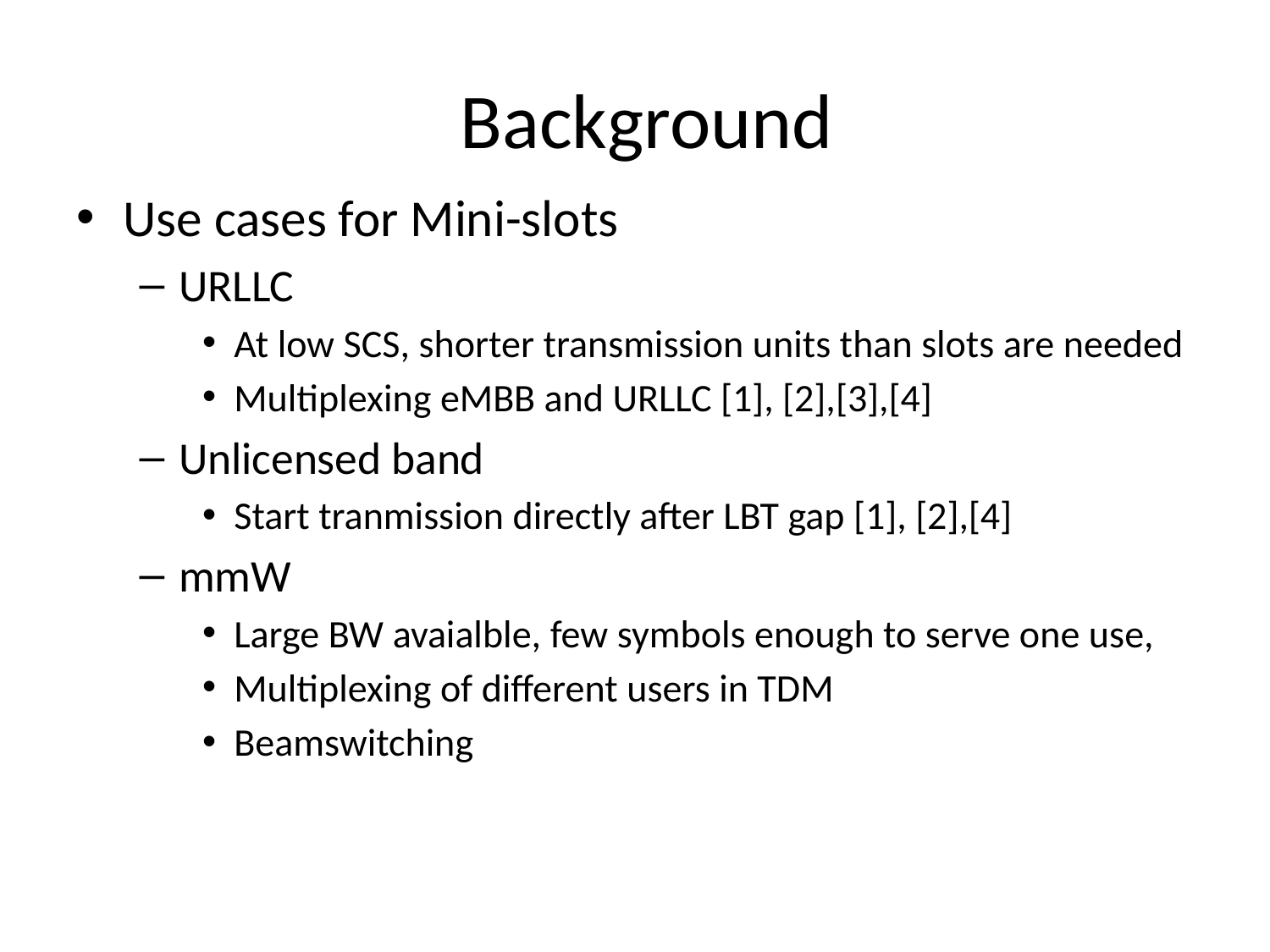

# Background
Use cases for Mini-slots
URLLC
At low SCS, shorter transmission units than slots are needed
Multiplexing eMBB and URLLC [1], [2],[3],[4]
Unlicensed band
Start tranmission directly after LBT gap [1], [2],[4]
mmW
Large BW avaialble, few symbols enough to serve one use,
Multiplexing of different users in TDM
Beamswitching